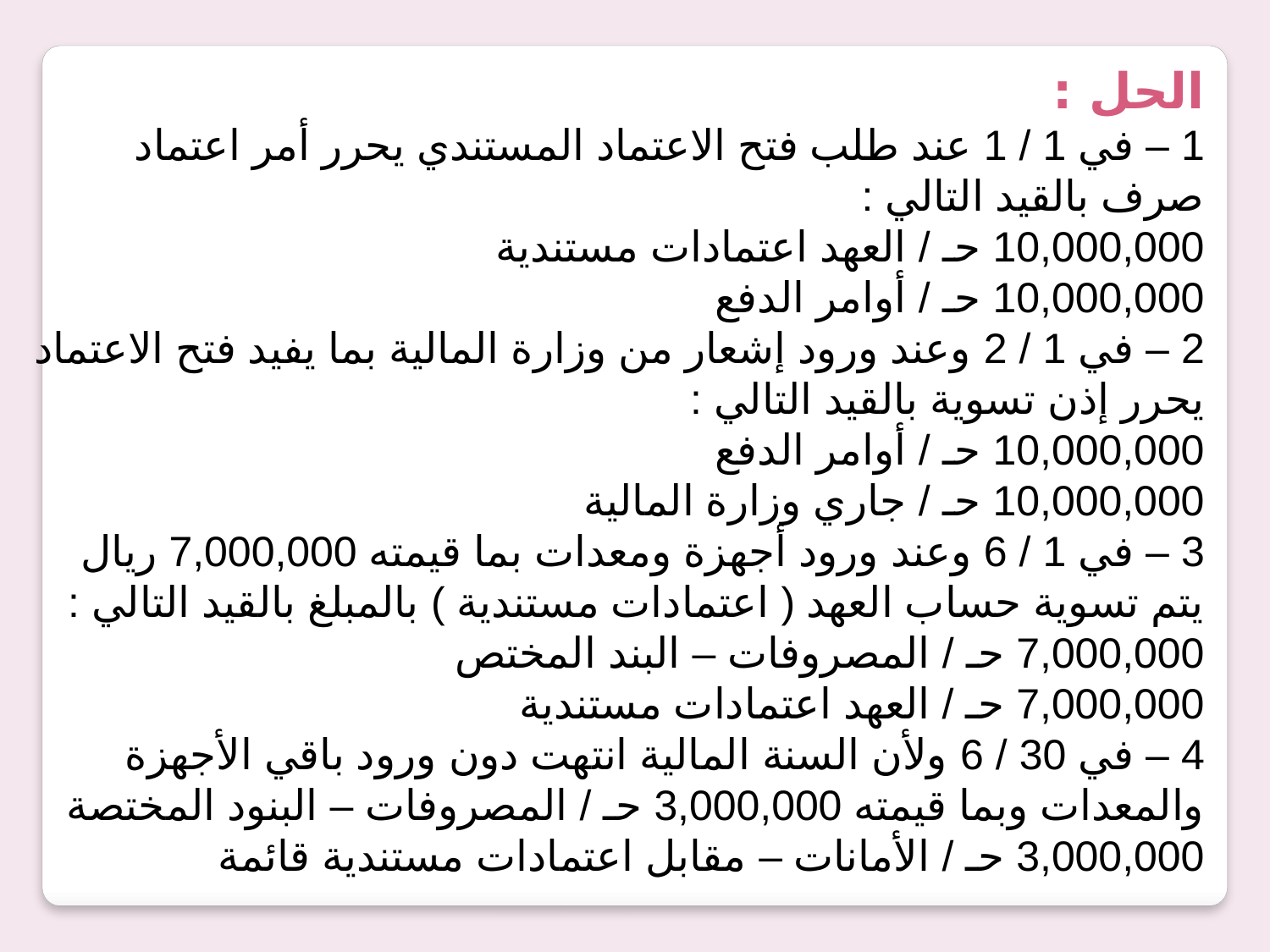

الحل :
1 – في 1 / 1 عند طلب فتح الاعتماد المستندي يحرر أمر اعتماد صرف بالقيد التالي :
10,000,000 حـ / العهد اعتمادات مستندية
	10,000,000 حـ / أوامر الدفع
2 – في 1 / 2 وعند ورود إشعار من وزارة المالية بما يفيد فتح الاعتماد يحرر إذن تسوية بالقيد التالي :
10,000,000 حـ / أوامر الدفع
	10,000,000 حـ / جاري وزارة المالية
3 – في 1 / 6 وعند ورود أجهزة ومعدات بما قيمته 7,000,000 ريال يتم تسوية حساب العهد ( اعتمادات مستندية ) بالمبلغ بالقيد التالي :
7,000,000 حـ / المصروفات – البند المختص
	7,000,000 حـ / العهد اعتمادات مستندية
4 – في 30 / 6 ولأن السنة المالية انتهت دون ورود باقي الأجهزة والمعدات وبما قيمته 3,000,000 حـ / المصروفات – البنود المختصة
	3,000,000 حـ / الأمانات – مقابل اعتمادات مستندية قائمة